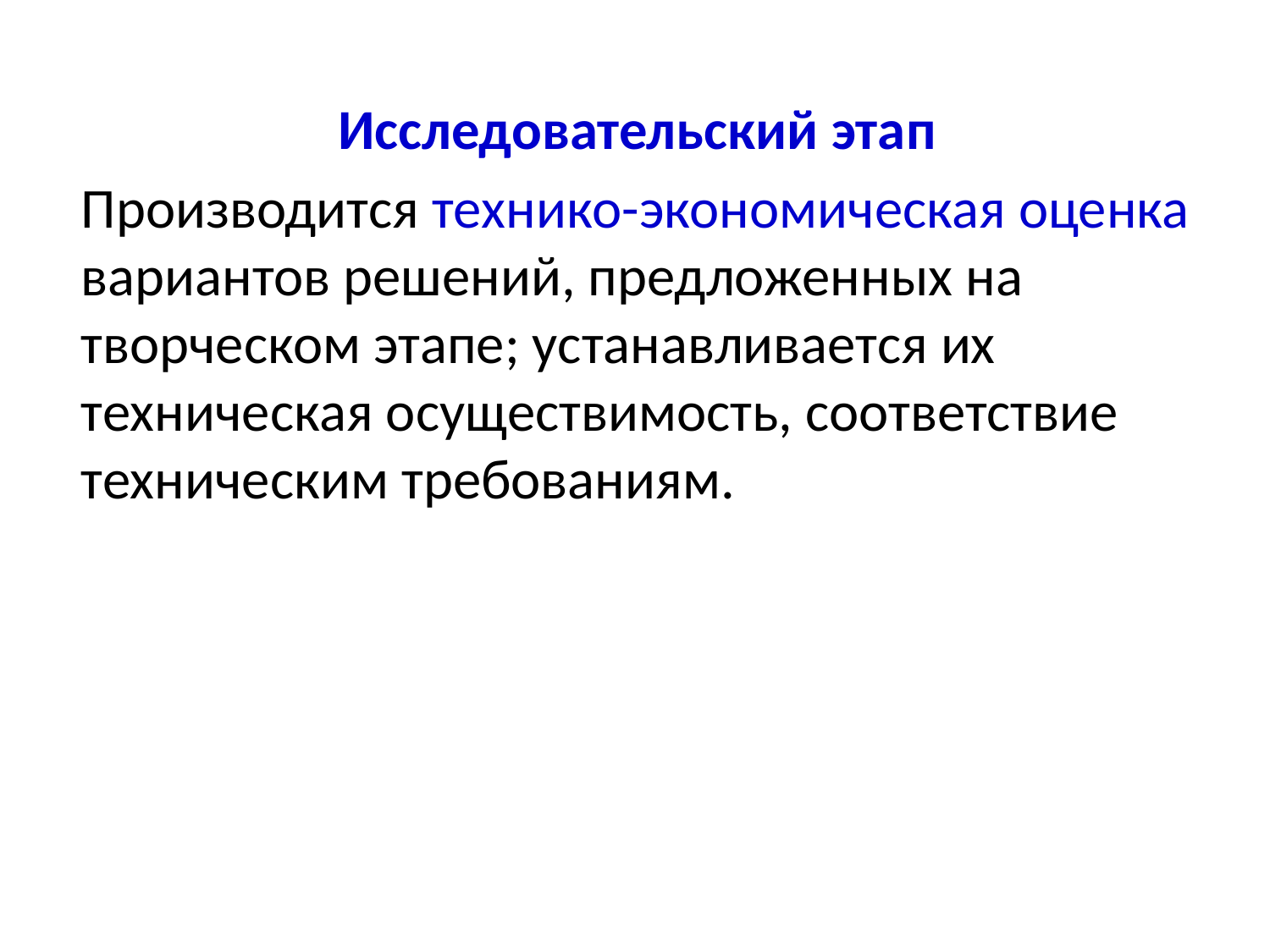

Исследовательский этап
Производится технико-экономическая оценка вариантов решений, предложенных на творческом этапе; устанавливается их техническая осуществимость, соответствие техническим требованиям.